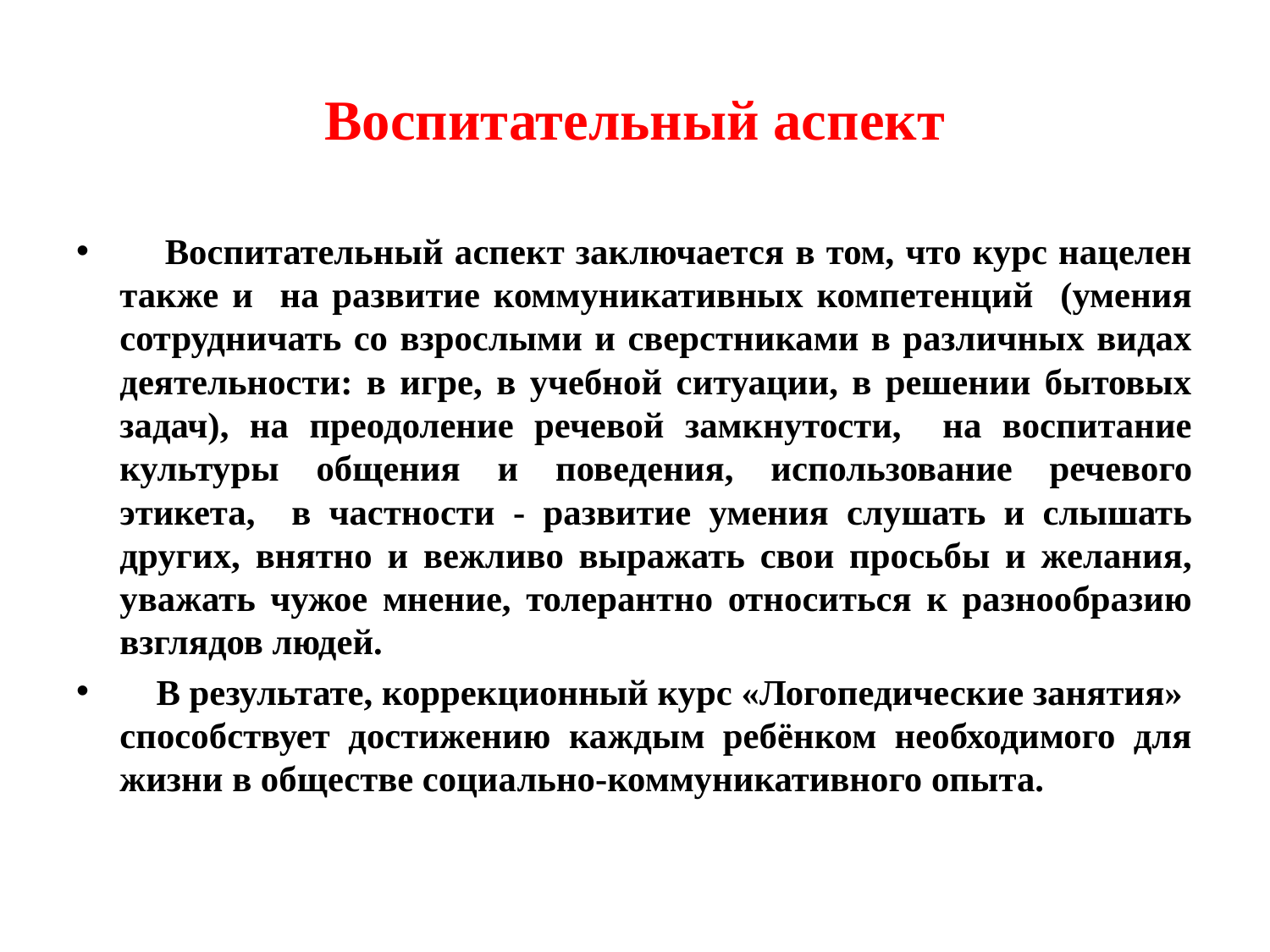

# Воспитательный аспект
    Воспитательный аспект заключается в том, что курс нацелен также и  на развитие коммуникативных компетенций  (умения сотрудничать со взрослыми и сверстниками в различных видах деятельности: в игре, в учебной ситуации, в решении бытовых задач), на преодоление речевой замкнутости,  на воспитание культуры общения и поведения, использование речевого этикета,  в частности - развитие умения слушать и слышать других, внятно и вежливо выражать свои просьбы и желания, уважать чужое мнение, толерантно относиться к разнообразию взглядов людей.
    В результате, коррекционный курс «Логопедические занятия»  способствует достижению каждым ребёнком необходимого для жизни в обществе социально-коммуникативного опыта.